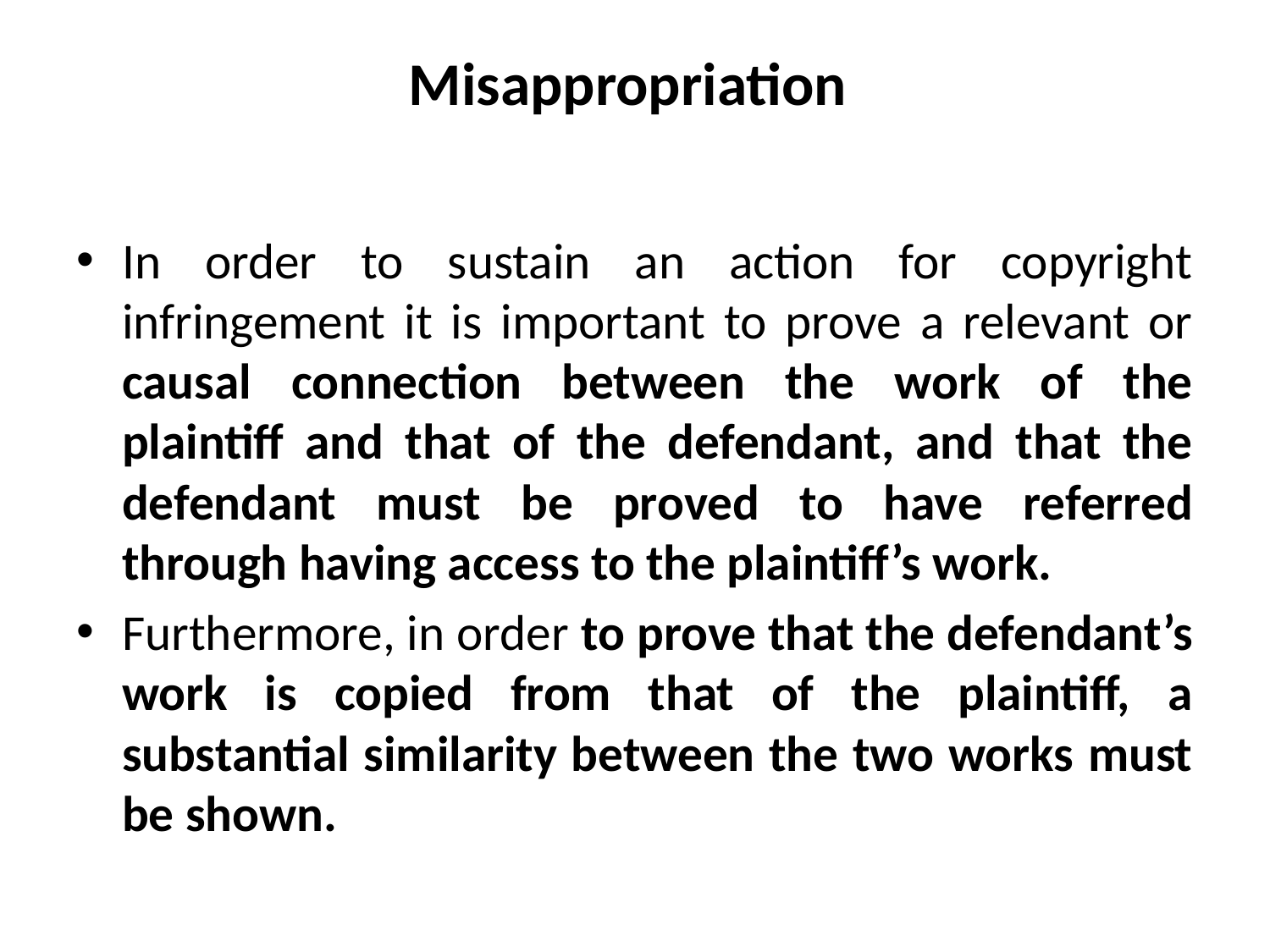

# Misappropriation
In order to sustain an action for copyright infringement it is important to prove a relevant or causal connection between the work of the plaintiff and that of the defendant, and that the defendant must be proved to have referred through having access to the plaintiff’s work.
Furthermore, in order to prove that the defendant’s work is copied from that of the plaintiff, a substantial similarity between the two works must be shown.